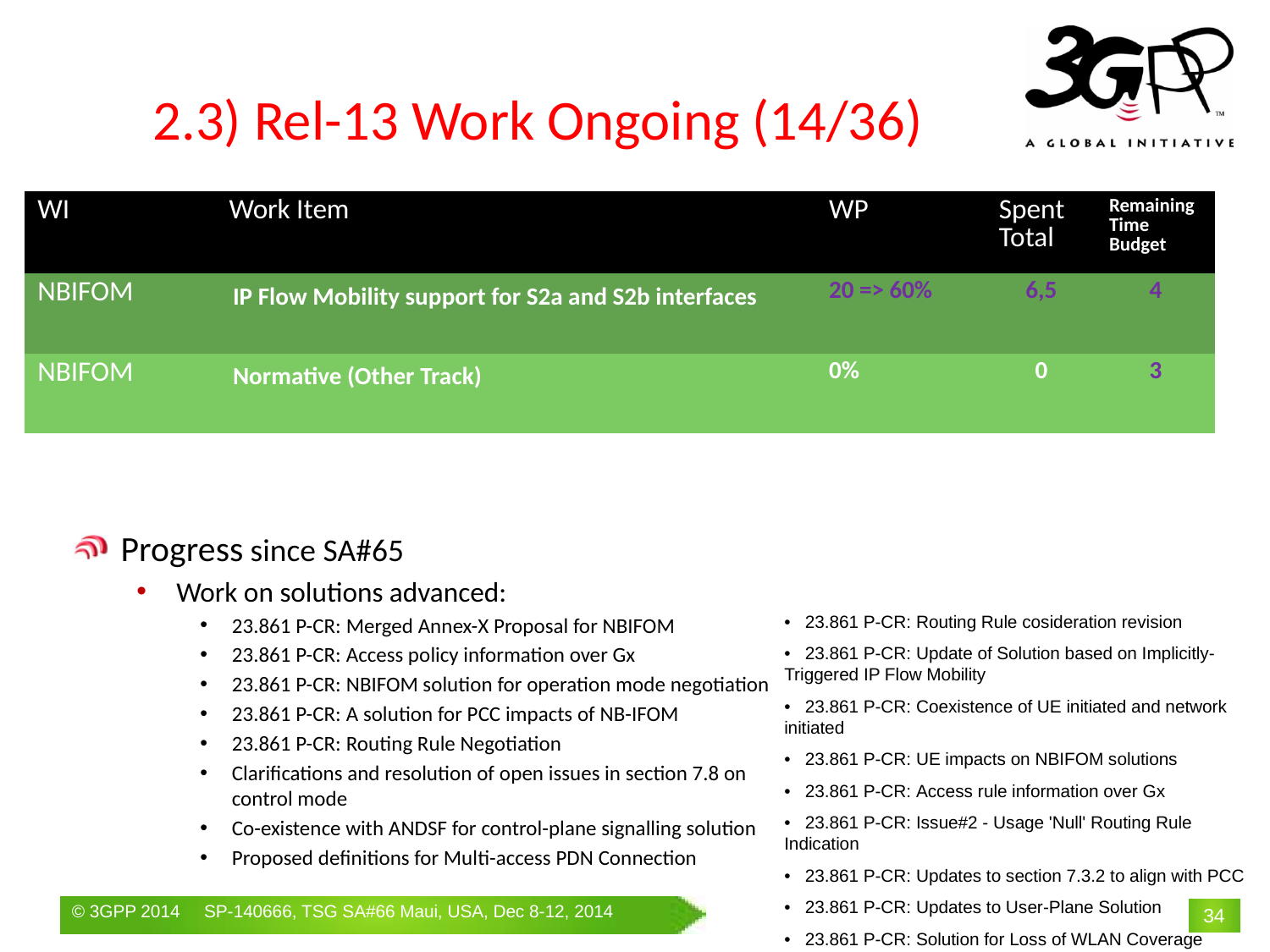

# 2.3) Rel-13 Work Ongoing (14/36)
| WI | Work Item | WP | Spent Total | Remaining Time Budget |
| --- | --- | --- | --- | --- |
| NBIFOM | IP Flow Mobility support for S2a and S2b interfaces | 20 => 60% | 6,5 | 4 |
| NBIFOM | Normative (Other Track) | 0% | 0 | 3 |
Progress since SA#65
Work on solutions advanced:
23.861 P-CR: Merged Annex-X Proposal for NBIFOM
23.861 P-CR: Access policy information over Gx
23.861 P-CR: NBIFOM solution for operation mode negotiation
23.861 P-CR: A solution for PCC impacts of NB-IFOM
23.861 P-CR: Routing Rule Negotiation
Clarifications and resolution of open issues in section 7.8 on control mode
Co-existence with ANDSF for control-plane signalling solution
Proposed definitions for Multi-access PDN Connection
•   23.861 P-CR: Routing Rule cosideration revision
•   23.861 P-CR: Update of Solution based on Implicitly-Triggered IP Flow Mobility
•   23.861 P-CR: Coexistence of UE initiated and network initiated
•   23.861 P-CR: UE impacts on NBIFOM solutions
•   23.861 P-CR: Access rule information over Gx
•   23.861 P-CR: Issue#2 - Usage 'Null' Routing Rule Indication
•   23.861 P-CR: Updates to section 7.3.2 to align with PCC
•   23.861 P-CR: Updates to User-Plane Solution
•   23.861 P-CR: Solution for Loss of WLAN Coverage